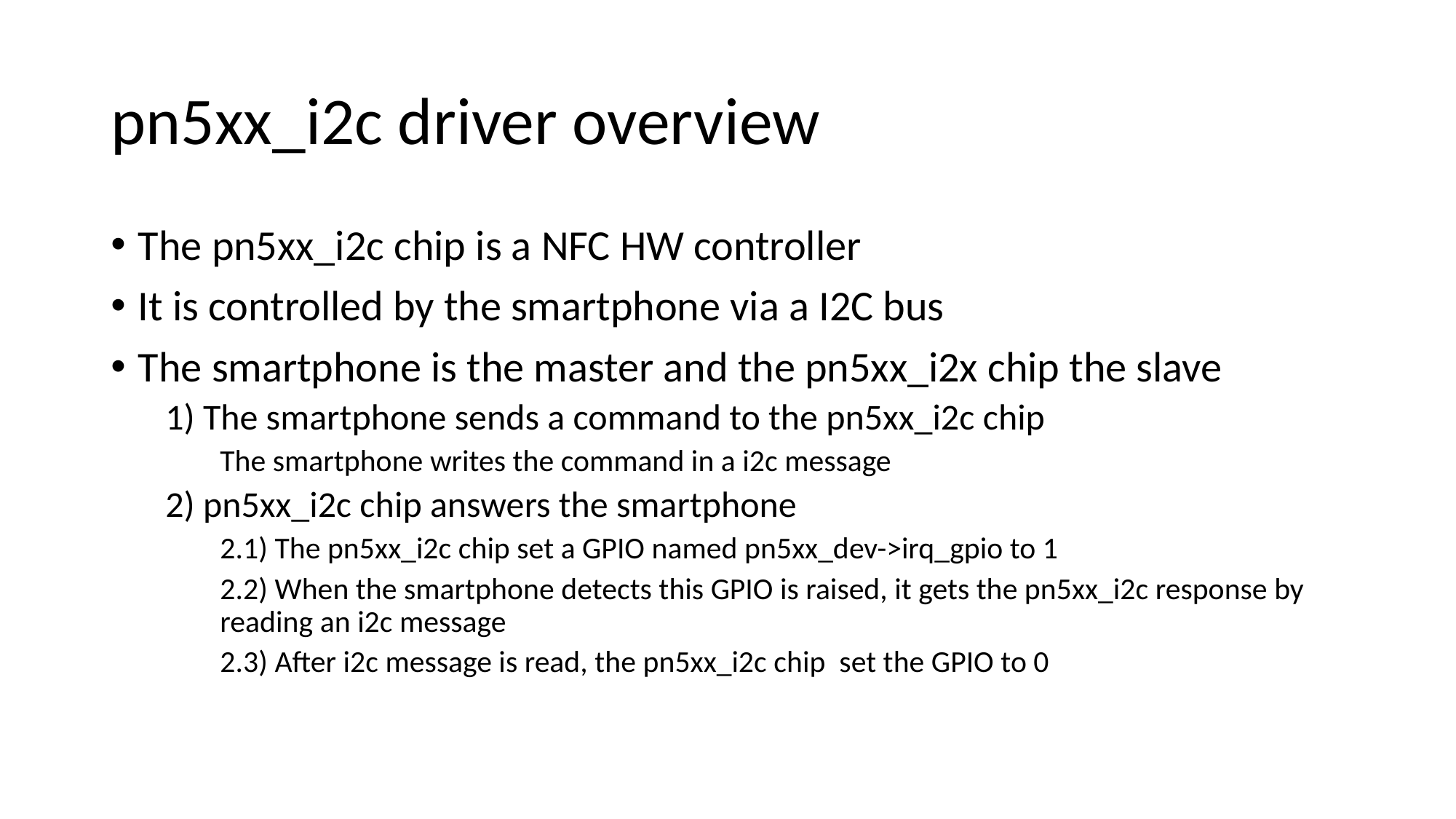

# pn5xx_i2c driver overview
The pn5xx_i2c chip is a NFC HW controller
It is controlled by the smartphone via a I2C bus
The smartphone is the master and the pn5xx_i2x chip the slave
1) The smartphone sends a command to the pn5xx_i2c chip
The smartphone writes the command in a i2c message
2) pn5xx_i2c chip answers the smartphone
2.1) The pn5xx_i2c chip set a GPIO named pn5xx_dev->irq_gpio to 1
2.2) When the smartphone detects this GPIO is raised, it gets the pn5xx_i2c response by reading an i2c message
2.3) After i2c message is read, the pn5xx_i2c chip  set the GPIO to 0